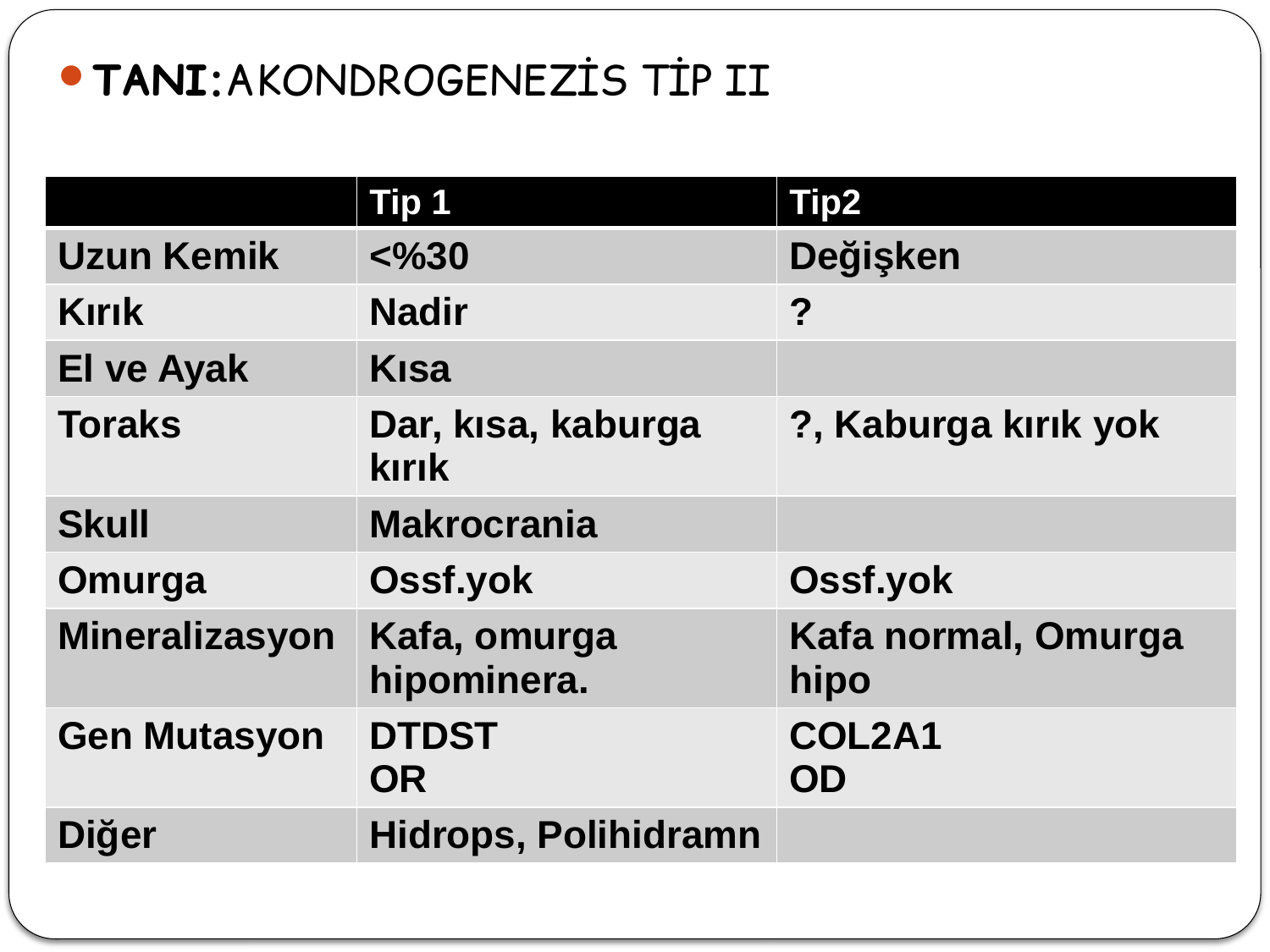

TANI:AKONDROGENEZİS TİP II
|  | Tip 1 | Tip2 |
| --- | --- | --- |
| Uzun Kemik | <%30 | Değişken |
| Kırık | Nadir | ? |
| El ve Ayak | Kısa |  |
| Toraks | Dar, kısa, kaburga kırık | ?, Kaburga kırık yok |
| Skull | Makrocrania |  |
| Omurga | Ossf.yok | Ossf.yok |
| Mineralizasyon | Kafa, omurga hipominera. | Kafa normal, Omurga hipo |
| Gen Mutasyon | DTDST OR | COL2A1 OD |
| Diğer | Hidrops, Polihidramn |  |